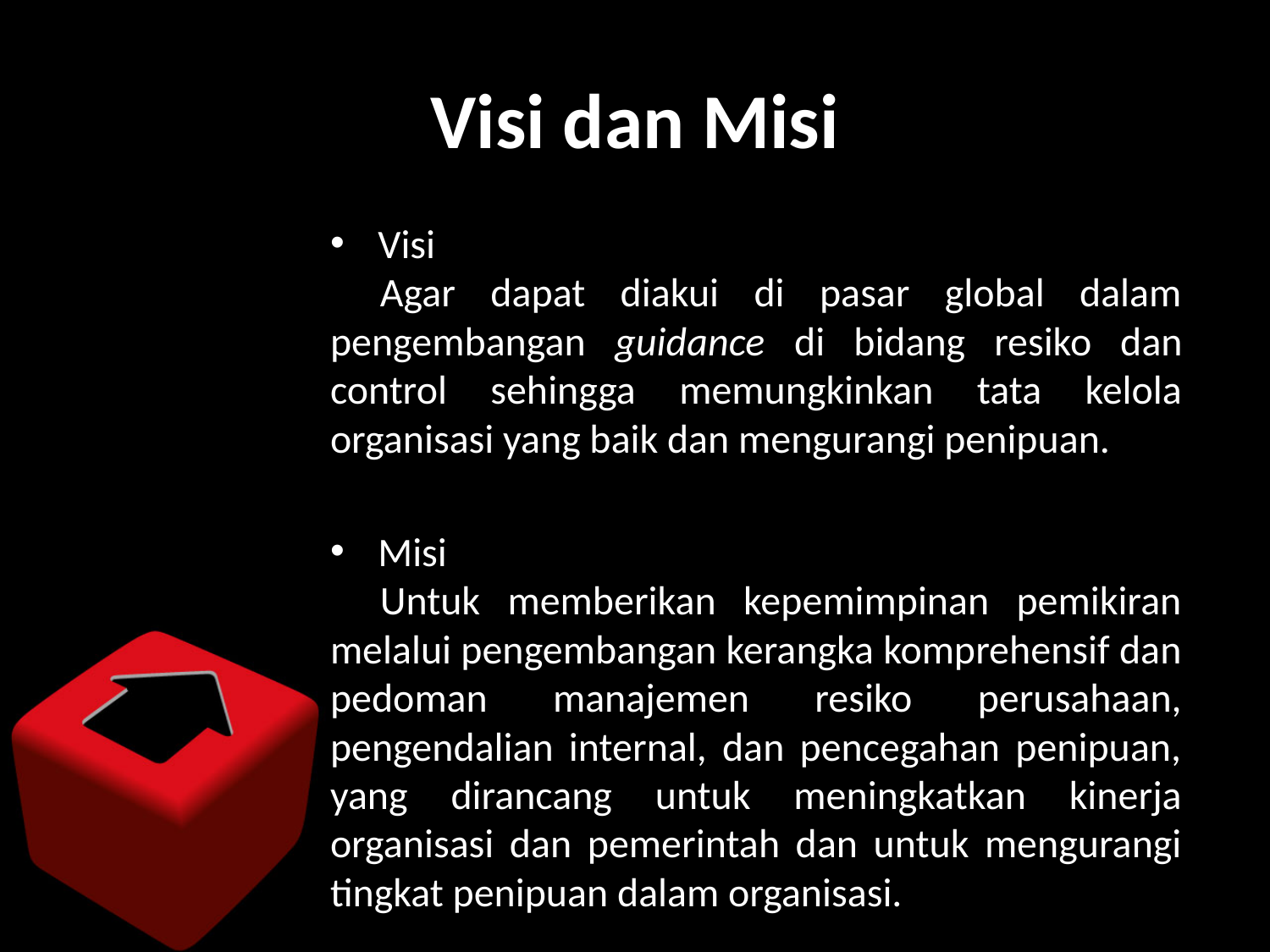

# Visi dan Misi
Visi
Agar dapat diakui di pasar global dalam pengembangan guidance di bidang resiko dan control sehingga memungkinkan tata kelola organisasi yang baik dan mengurangi penipuan.

Misi
Untuk memberikan kepemimpinan pemikiran melalui pengembangan kerangka komprehensif dan pedoman manajemen resiko perusahaan, pengendalian internal, dan pencegahan penipuan, yang dirancang untuk meningkatkan kinerja organisasi dan pemerintah dan untuk mengurangi tingkat penipuan dalam organisasi.